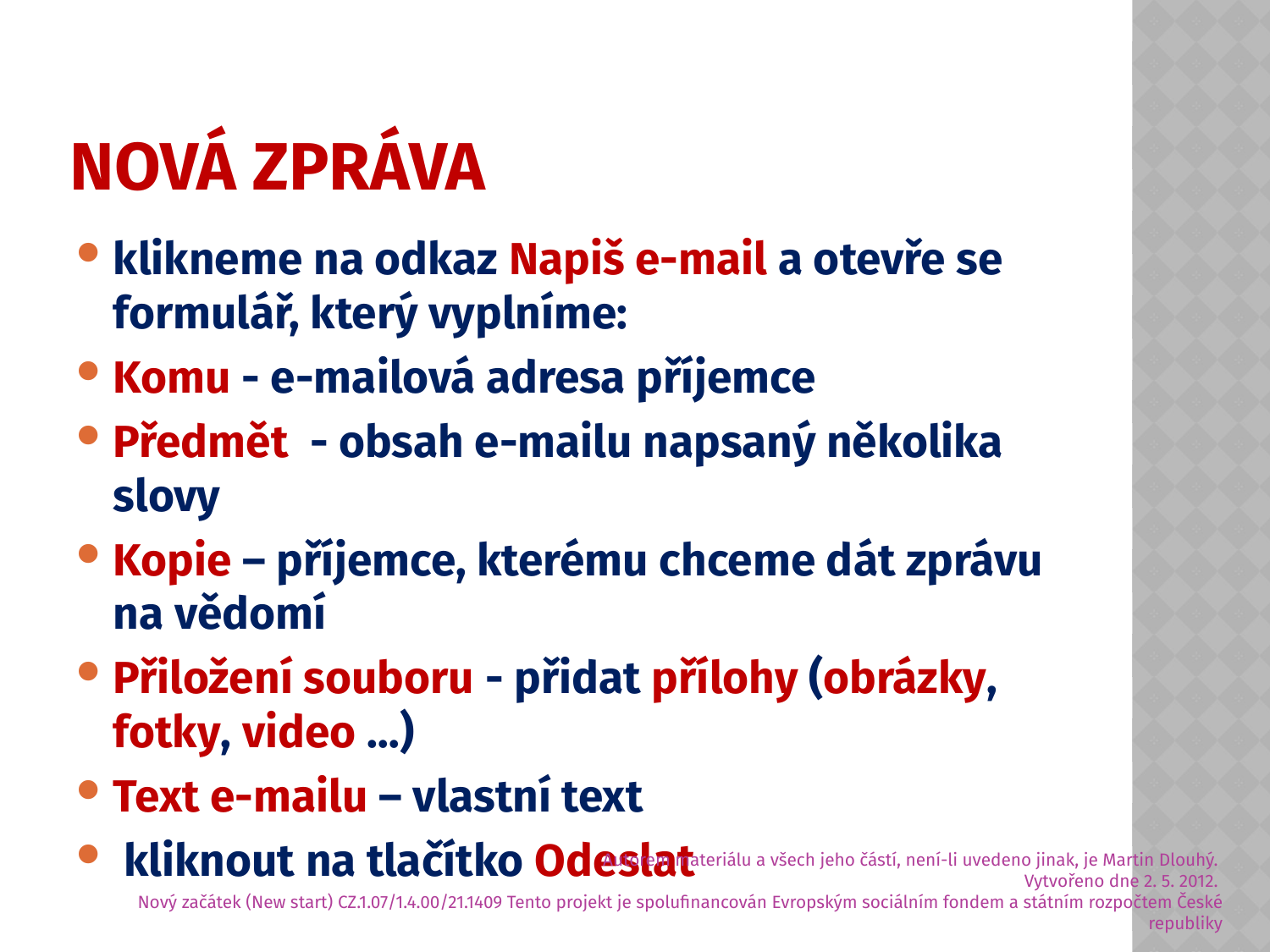

# Nová zpráva
klikneme na odkaz Napiš e-mail a otevře se formulář, který vyplníme:
Komu - e-mailová adresa příjemce
Předmět  - obsah e-mailu napsaný několika slovy
Kopie – příjemce, kterému chceme dát zprávu na vědomí
Přiložení souboru - přidat přílohy (obrázky, fotky, video …)
Text e-mailu – vlastní text
 kliknout na tlačítko Odeslat

Autorem materiálu a všech jeho částí, není-li uvedeno jinak, je Martin Dlouhý.
Vytvořeno dne 2. 5. 2012.
 Nový začátek (New start) CZ.1.07/1.4.00/21.1409 Tento projekt je spolufinancován Evropským sociálním fondem a státním rozpočtem České republiky